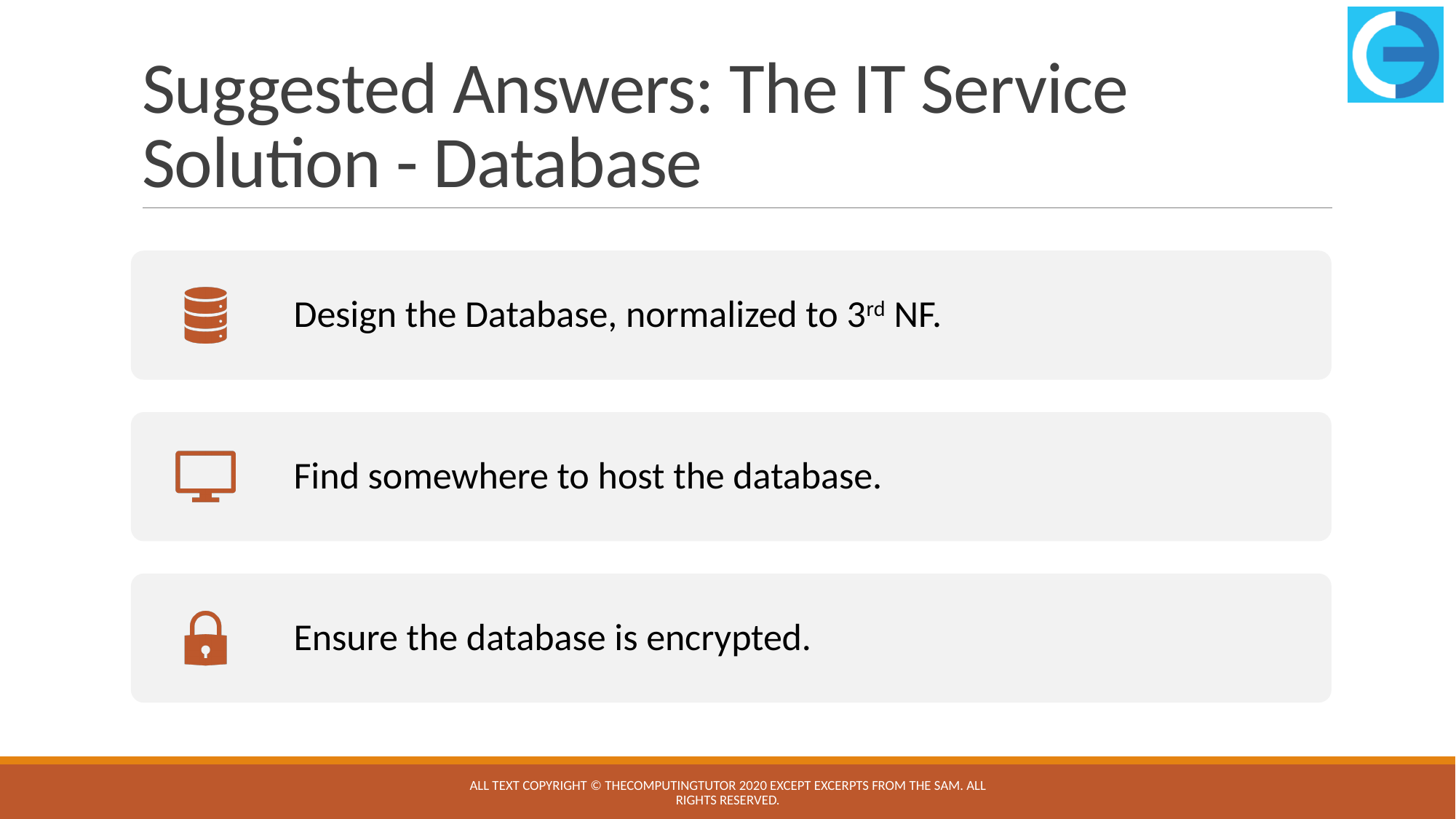

# Suggested Answers: The IT Service Solution - Database
Design the Database, normalized to 3rd NF.
Find somewhere to host the database.
Ensure the database is encrypted.
All text copyright © TheComputingTutor 2020 except excerpts from the SAM. All rights Reserved.